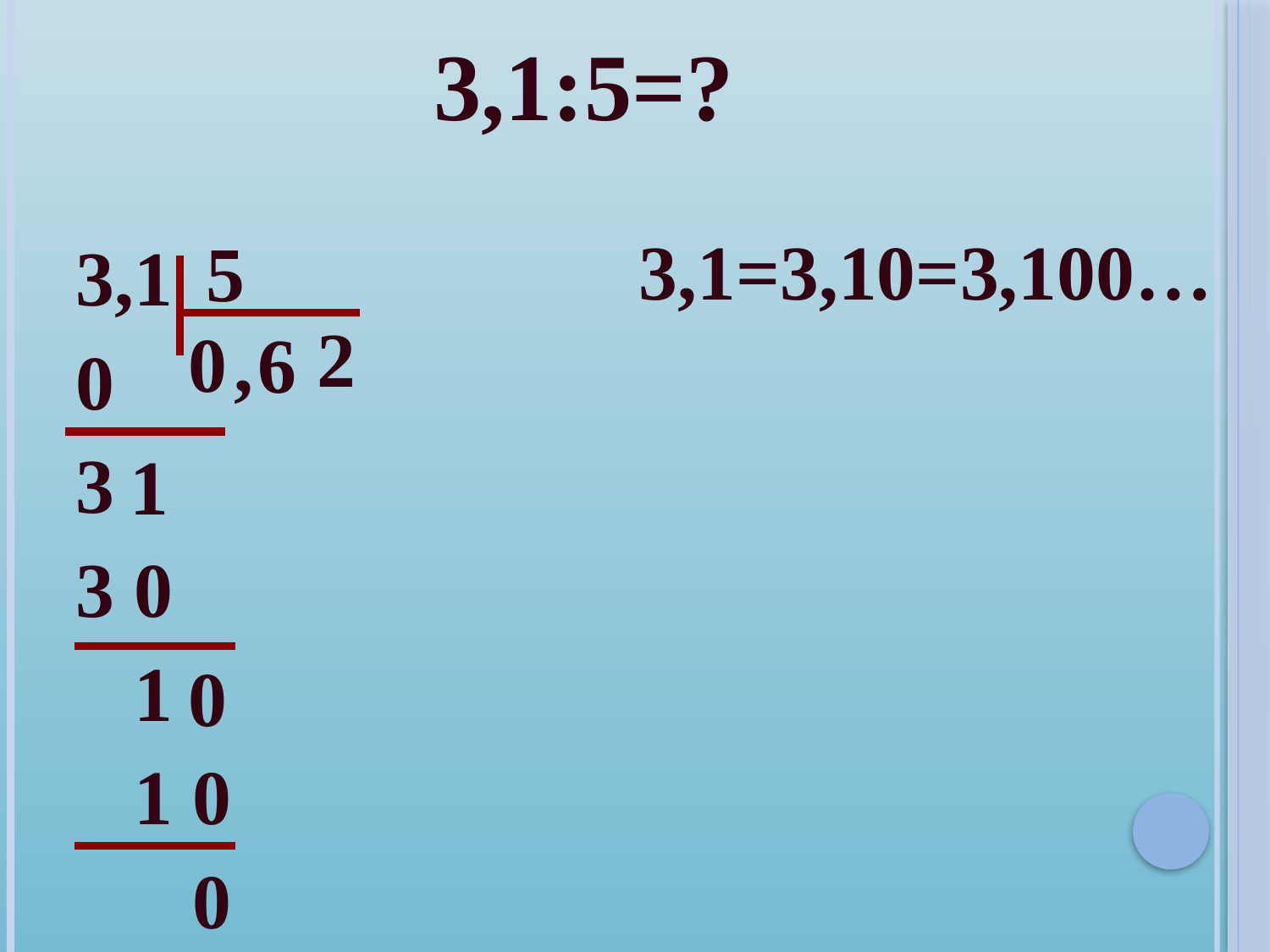

# 3,1:5=?
3,1=3,10=3,100…
5
3,1
0
3
3 0
   1
   1 0
      0

2
0
,
6
1
0